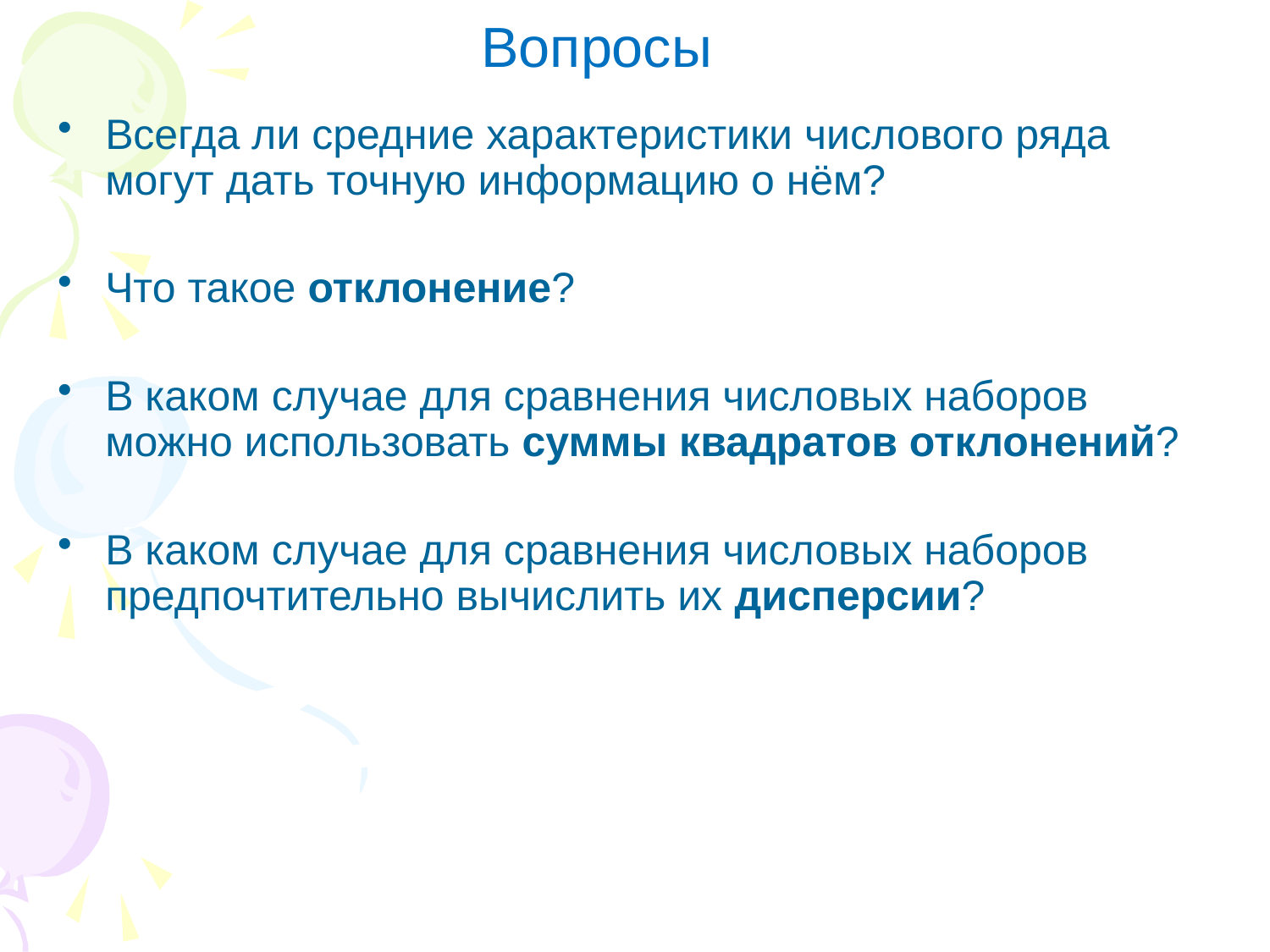

Вопросы
Всегда ли средние характеристики числового ряда могут дать точную информацию о нём?

Что такое отклонение?

В каком случае для сравнения числовых наборов можно использовать суммы квадратов отклонений?

В каком случае для сравнения числовых наборов предпочтительно вычислить их дисперсии?